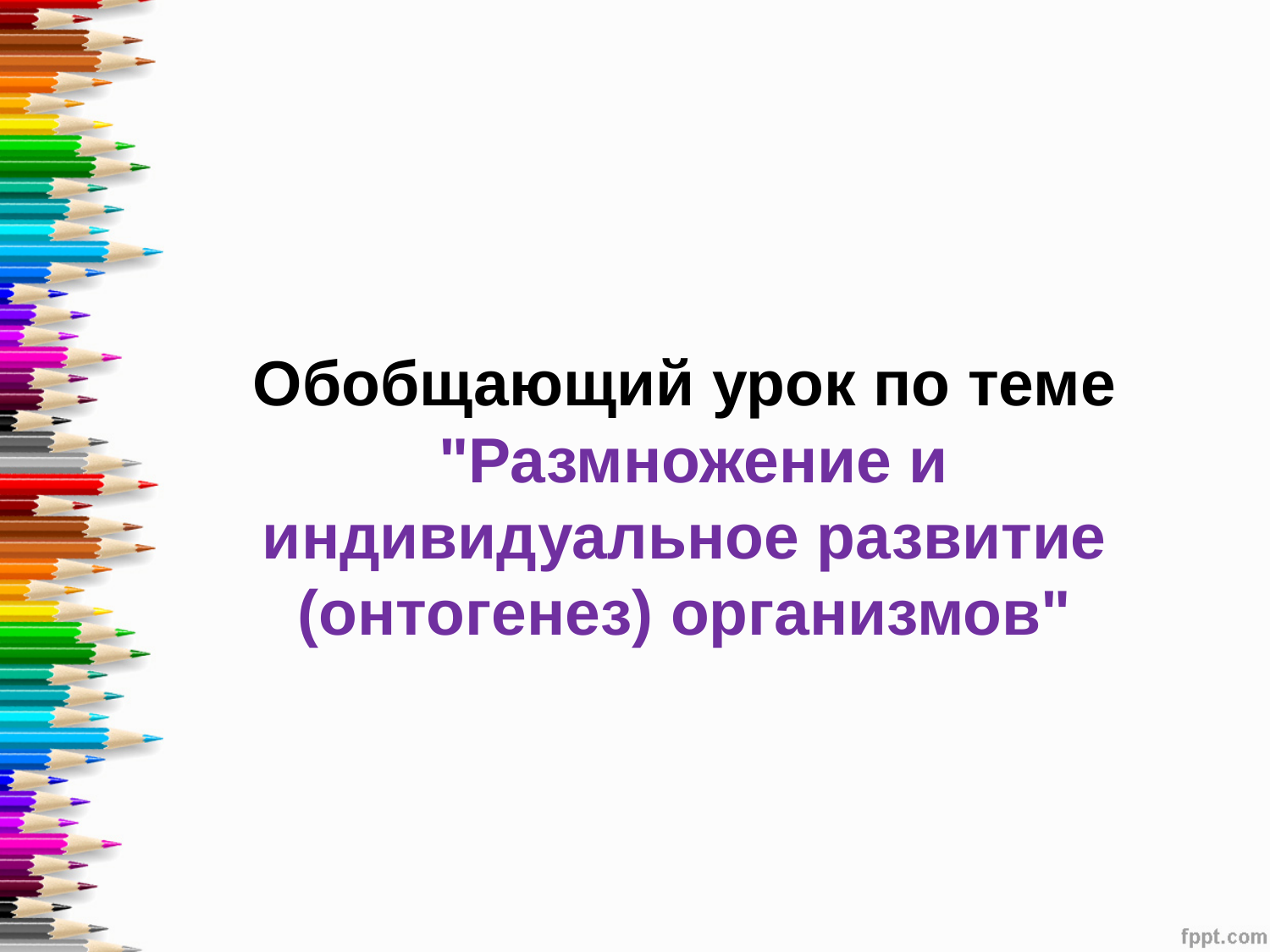

# Обобщающий урок по теме "Размножение и индивидуальное развитие (онтогенез) организмов"